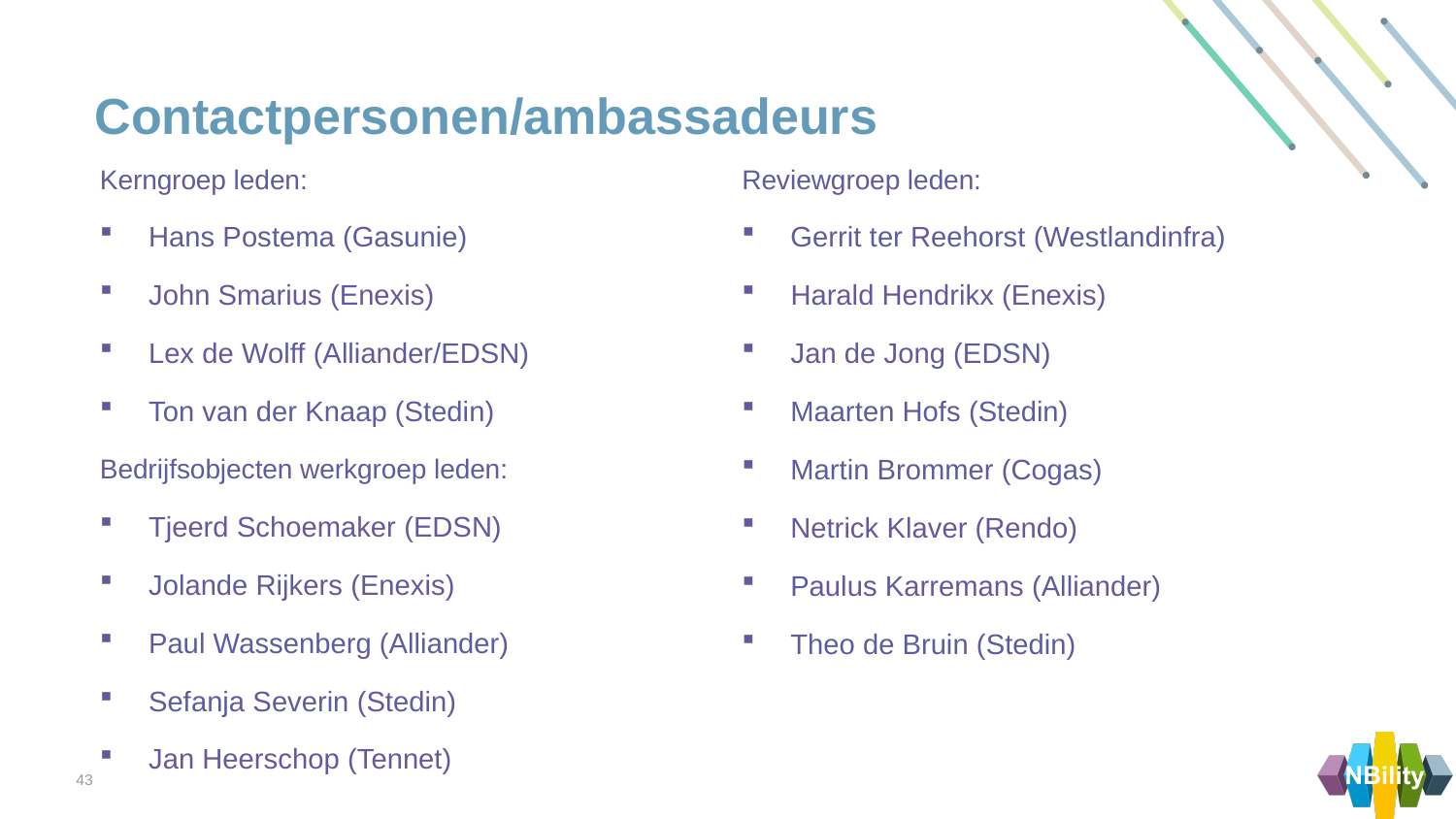

# Contactpersonen/ambassadeurs
Kerngroep leden:
Hans Postema (Gasunie)
John Smarius (Enexis)
Lex de Wolff (Alliander/EDSN)
Ton van der Knaap (Stedin)
Bedrijfsobjecten werkgroep leden:
Tjeerd Schoemaker (EDSN)
Jolande Rijkers (Enexis)
Paul Wassenberg (Alliander)
Sefanja Severin (Stedin)
Jan Heerschop (Tennet)
Reviewgroep leden:
Gerrit ter Reehorst (Westlandinfra)
Harald Hendrikx (Enexis)
Jan de Jong (EDSN)
Maarten Hofs (Stedin)
Martin Brommer (Cogas)
Netrick Klaver (Rendo)
Paulus Karremans (Alliander)
Theo de Bruin (Stedin)

43